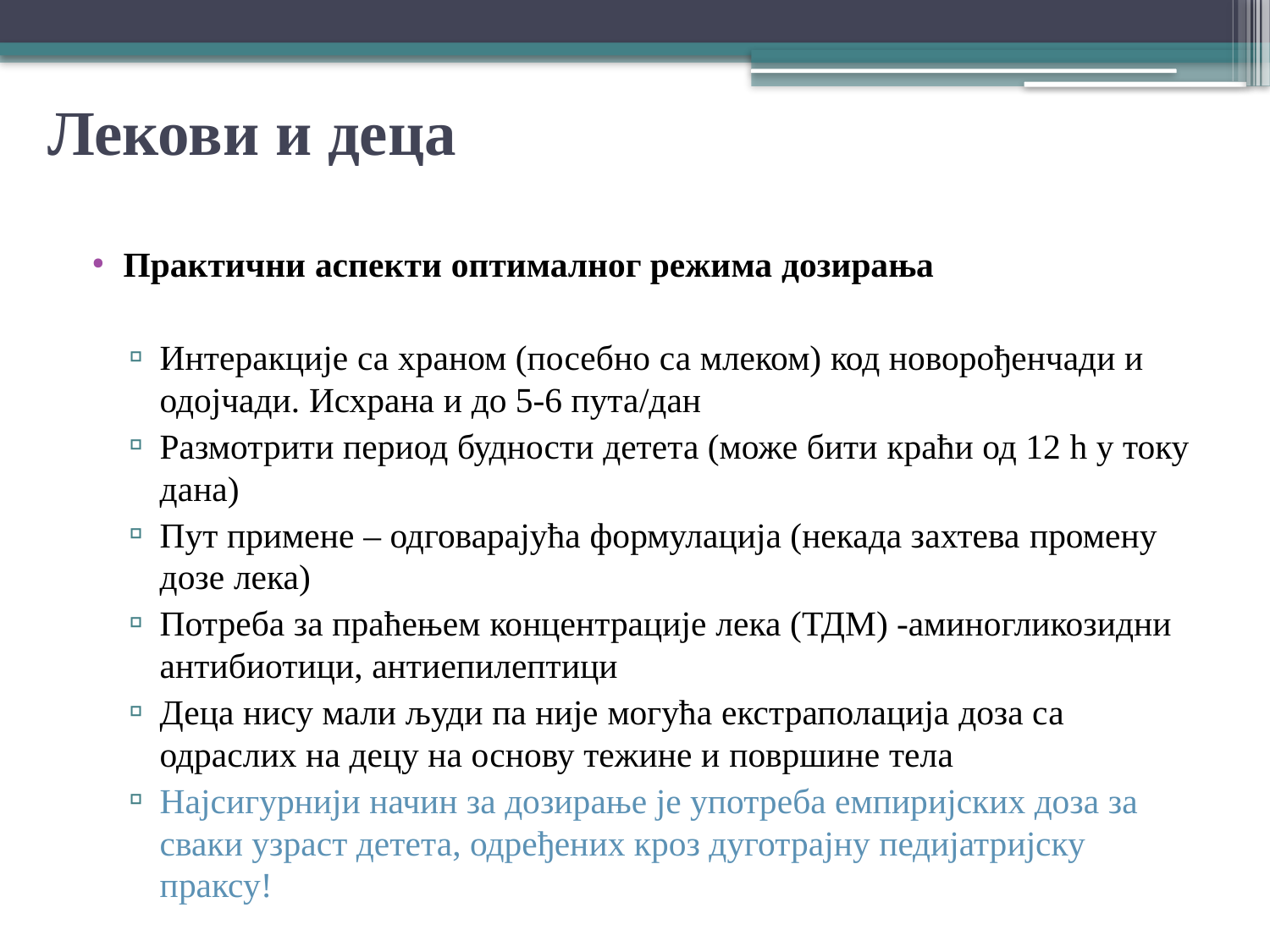

# Лекови и деца
Практични аспекти оптималног режима дозирања

Интеракције са храном (посебно са млеком) код новорођенчади и одојчади. Исхрана и до 5-6 пута/дан
Размотрити период будности детета (може бити краћи од 12 h у току дана)
Пут примене – одговарајућа формулација (некада захтева промену дозе лека)
Потреба за праћењем концентрације лека (ТДМ) -аминогликозидни антибиотици, антиепилептици
Деца нису мали људи па није могућа екстраполација доза са одраслих на децу нa основу тежине и површине телa
Најсигурнији начин за дозирање је употреба емпиријских доза за сваки узраст детета, одређених кроз дуготрајну педијатријску праксу!